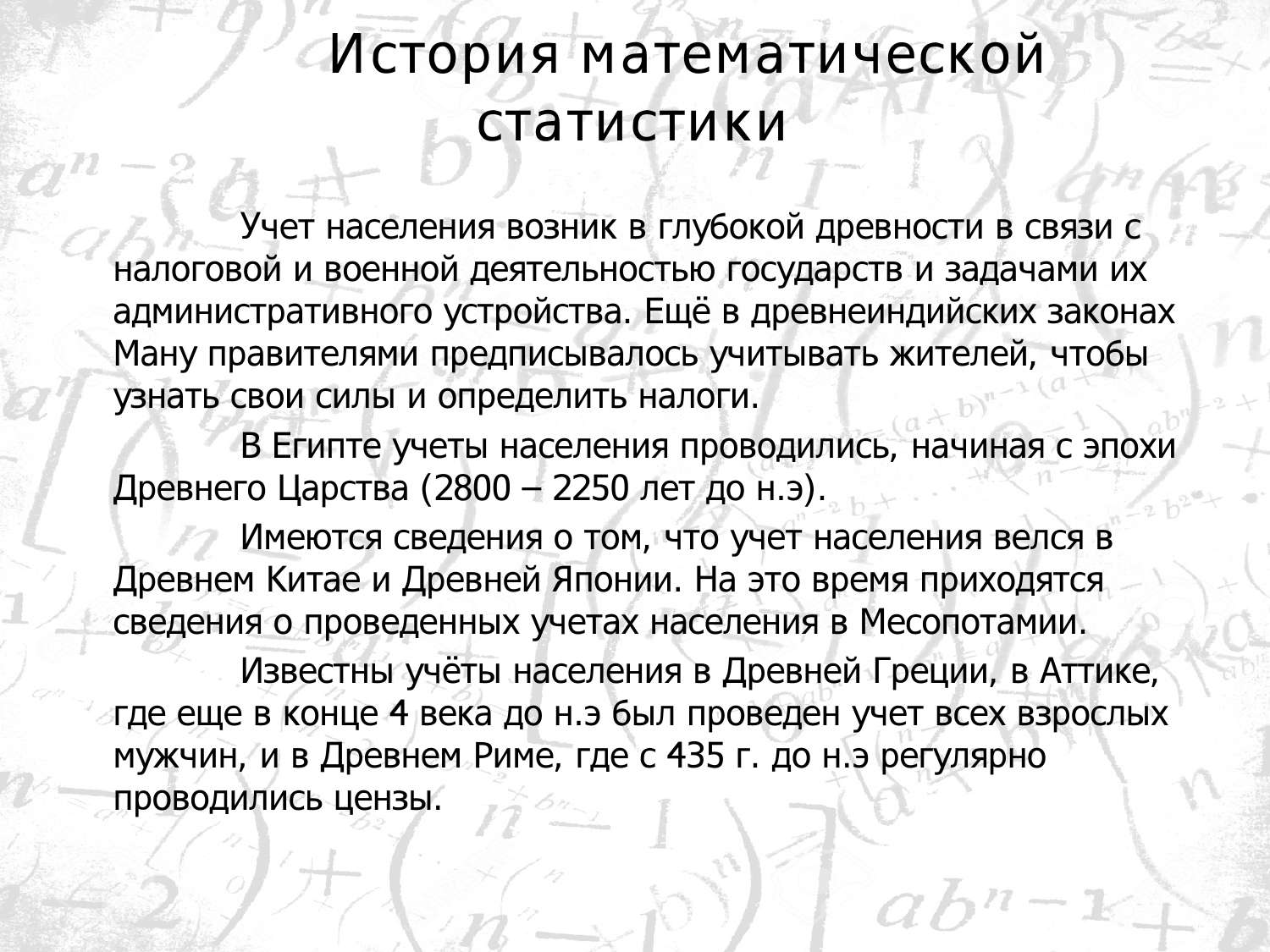

# История математической статистики

		Учет населения возник в глубокой древности в связи с налоговой и военной деятельностью государств и задачами их административного устройства. Ещё в древнеиндийских законах Ману правителями предписывалось учитывать жителей, чтобы узнать свои силы и определить налоги.
		В Египте учеты населения проводились, начиная с эпохи Древнего Царства (2800 – 2250 лет до н.э).
		Имеются сведения о том, что учет населения велся в Древнем Китае и Древней Японии. На это время приходятся сведения о проведенных учетах населения в Месопотамии.
		Известны учёты населения в Древней Греции, в Аттике, где еще в конце 4 века до н.э был проведен учет всех взрослых мужчин, и в Древнем Риме, где с 435 г. до н.э регулярно проводились цензы.